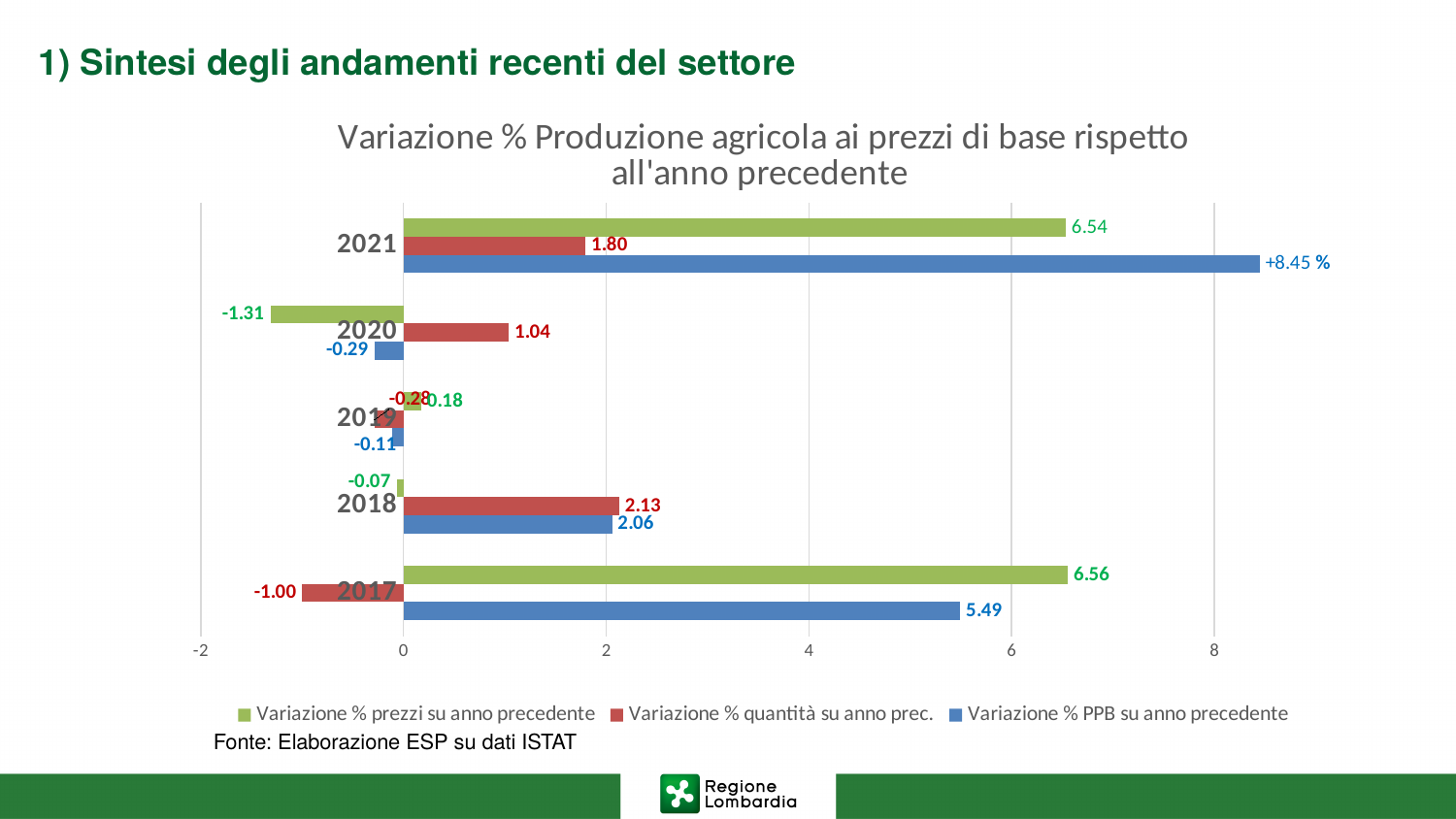

# 1) Sintesi degli andamenti recenti del settore

### Chart: Variazione % Produzione agricola ai prezzi di base rispetto all'anno precedente

| Category | Variazione % PPB su anno precedente | Variazione % quantità su anno prec. | Variazione % prezzi su anno precedente |
|---|---|---|---|
| 2017 | 5.493266585837539 | -0.9970006339913908 | 6.555626861197172 |
| 2018 | 2.059411320291101 | 2.127387771239843 | -0.06656045203172756 |
| 2019 | -0.10971913512034617 | -0.2846272063628978 | 0.17540732822061145 |
| 2020 | -0.28717053495168315 | 1.0393119541143703 | -1.3128380067240264 |
| 2021 | 8.450270896835889 | 1.7972457496251801 | 6.535564983333764 |
Fonte: Elaborazione ESP su dati ISTAT